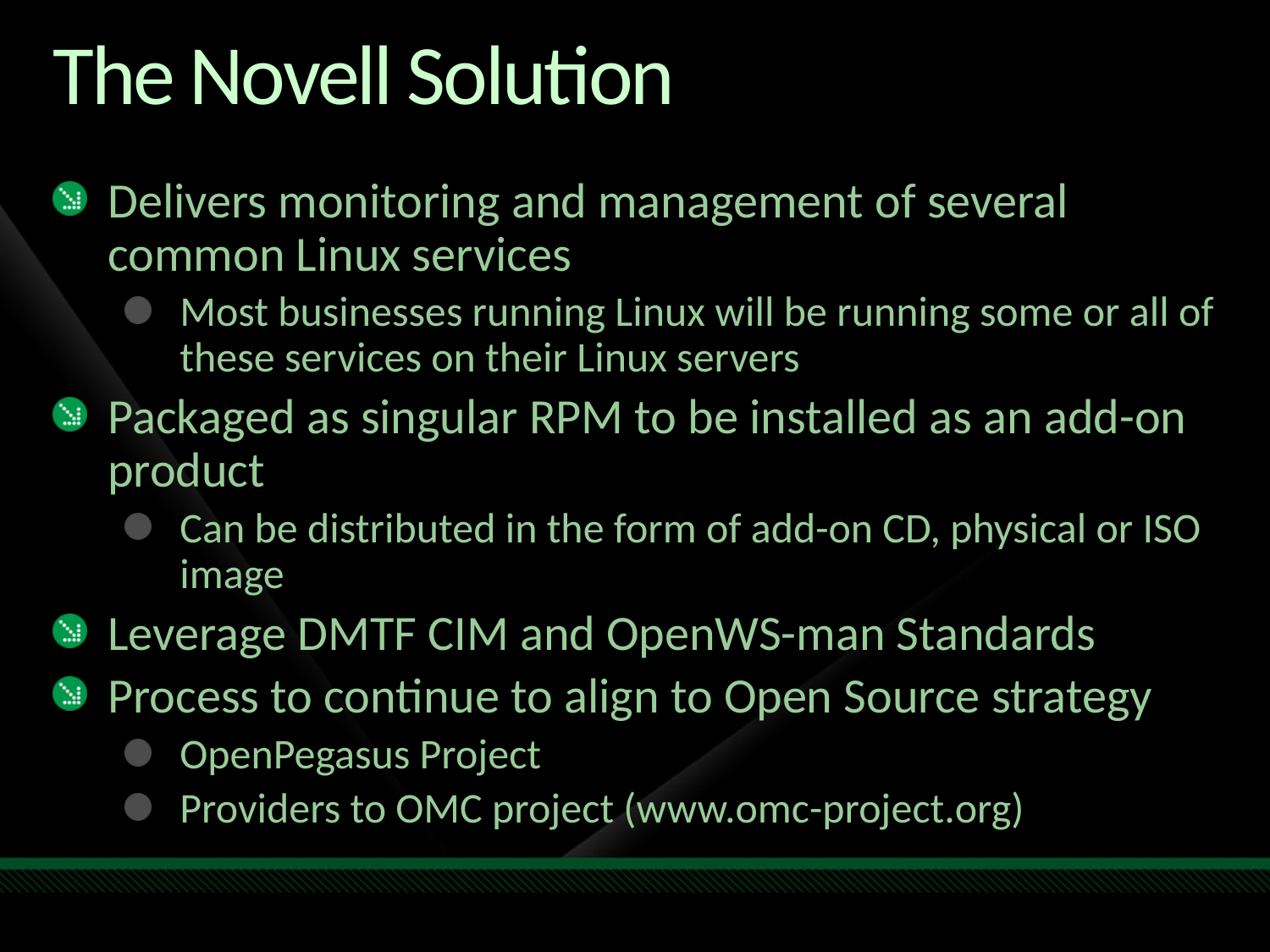

# The Novell Solution
Delivers monitoring and management of several common Linux services
Most businesses running Linux will be running some or all of these services on their Linux servers
Packaged as singular RPM to be installed as an add-on product
Can be distributed in the form of add-on CD, physical or ISO image
Leverage DMTF CIM and OpenWS-man Standards
Process to continue to align to Open Source strategy
OpenPegasus Project
Providers to OMC project (www.omc-project.org)